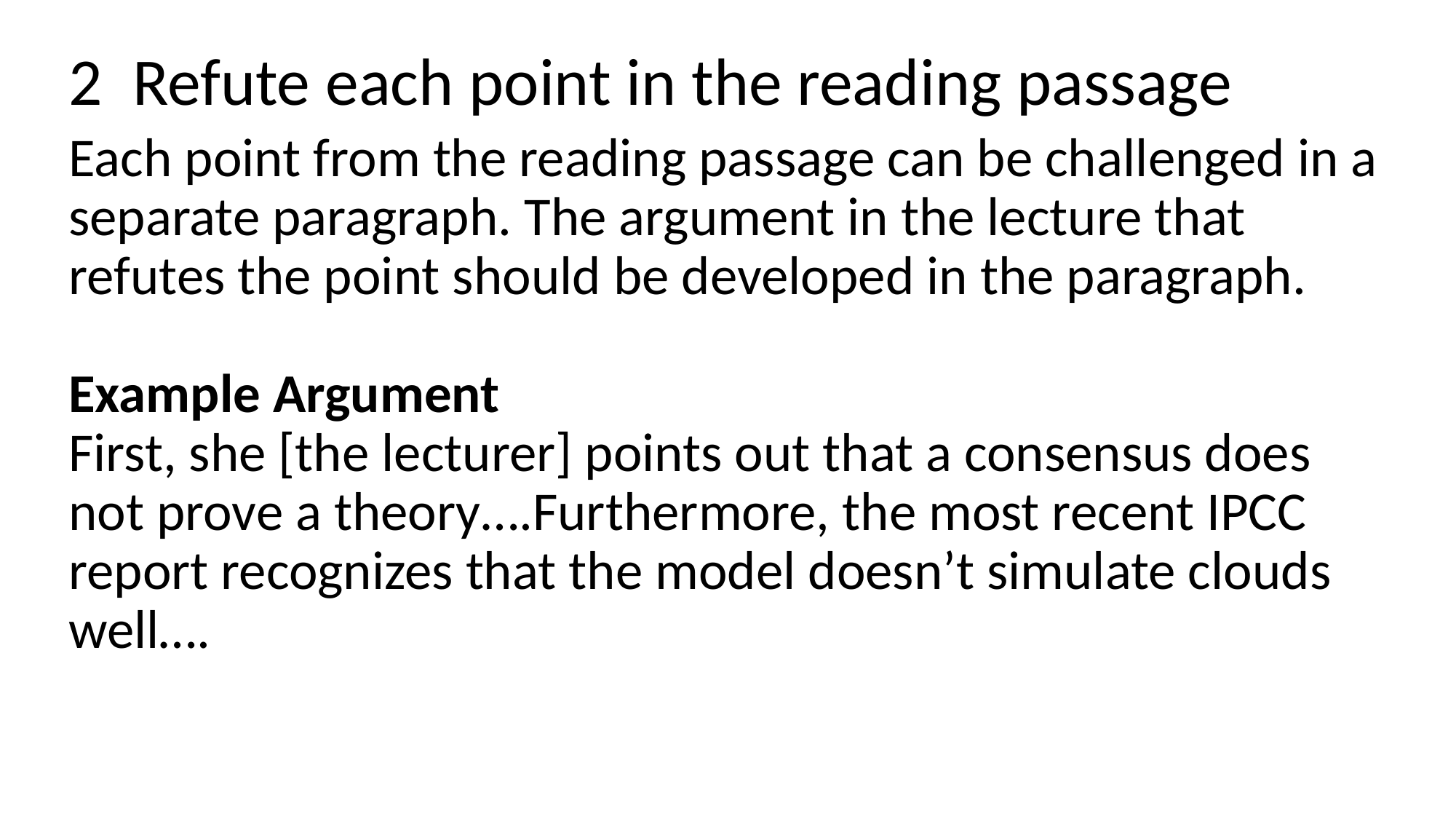

# 2  Refute each point in the reading passage
Each point from the reading passage can be challenged in a separate paragraph. The argument in the lecture that refutes the point should be developed in the paragraph.

Example Argument
First, she [the lecturer] points out that a consensus does not prove a theory….Furthermore, the most recent IPCC report recognizes that the model doesn’t simulate clouds well….